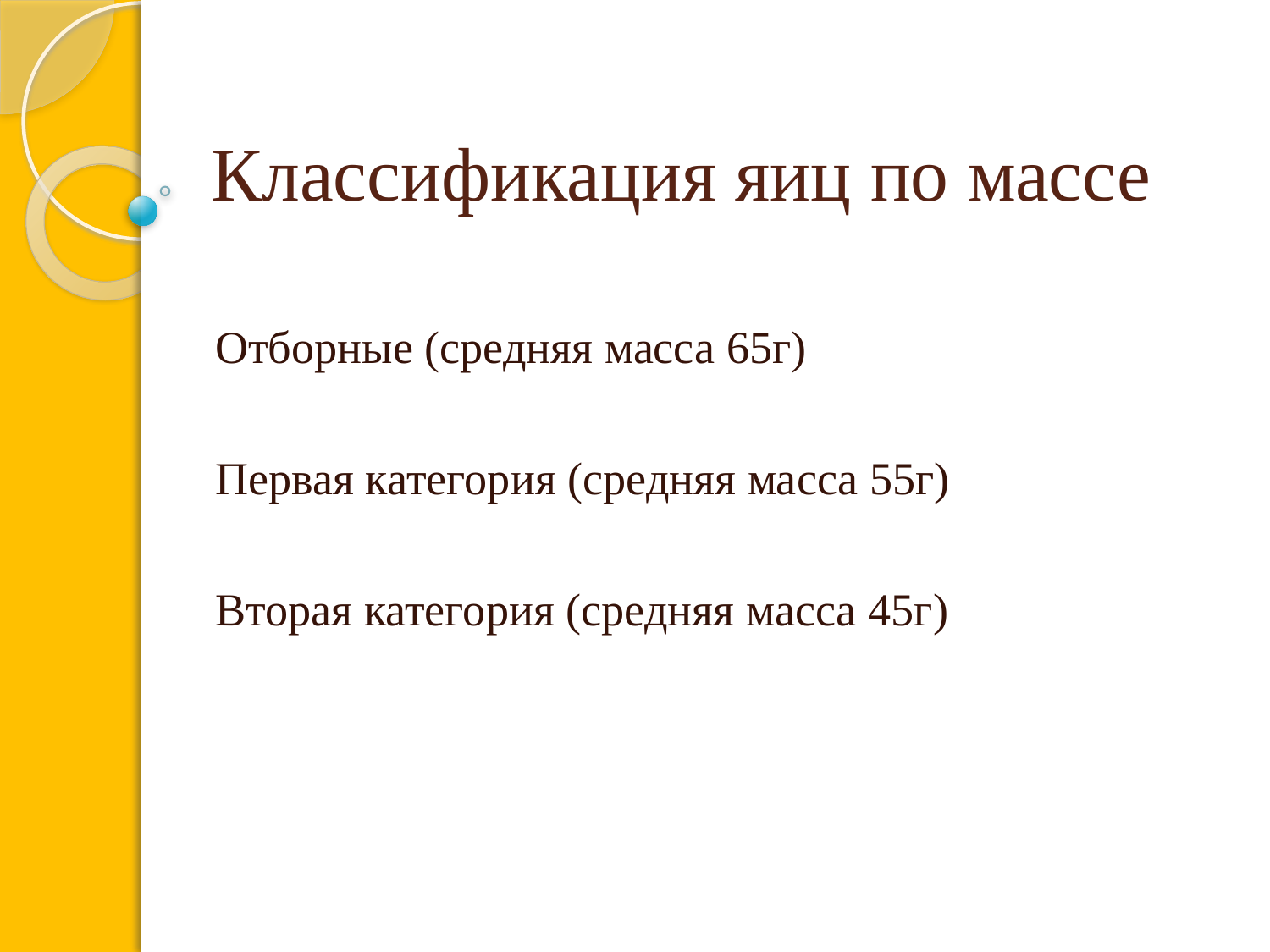

# Классификация яиц по массе
Отборные (средняя масса 65г)

Первая категория (средняя масса 55г)

Вторая категория (средняя масса 45г)